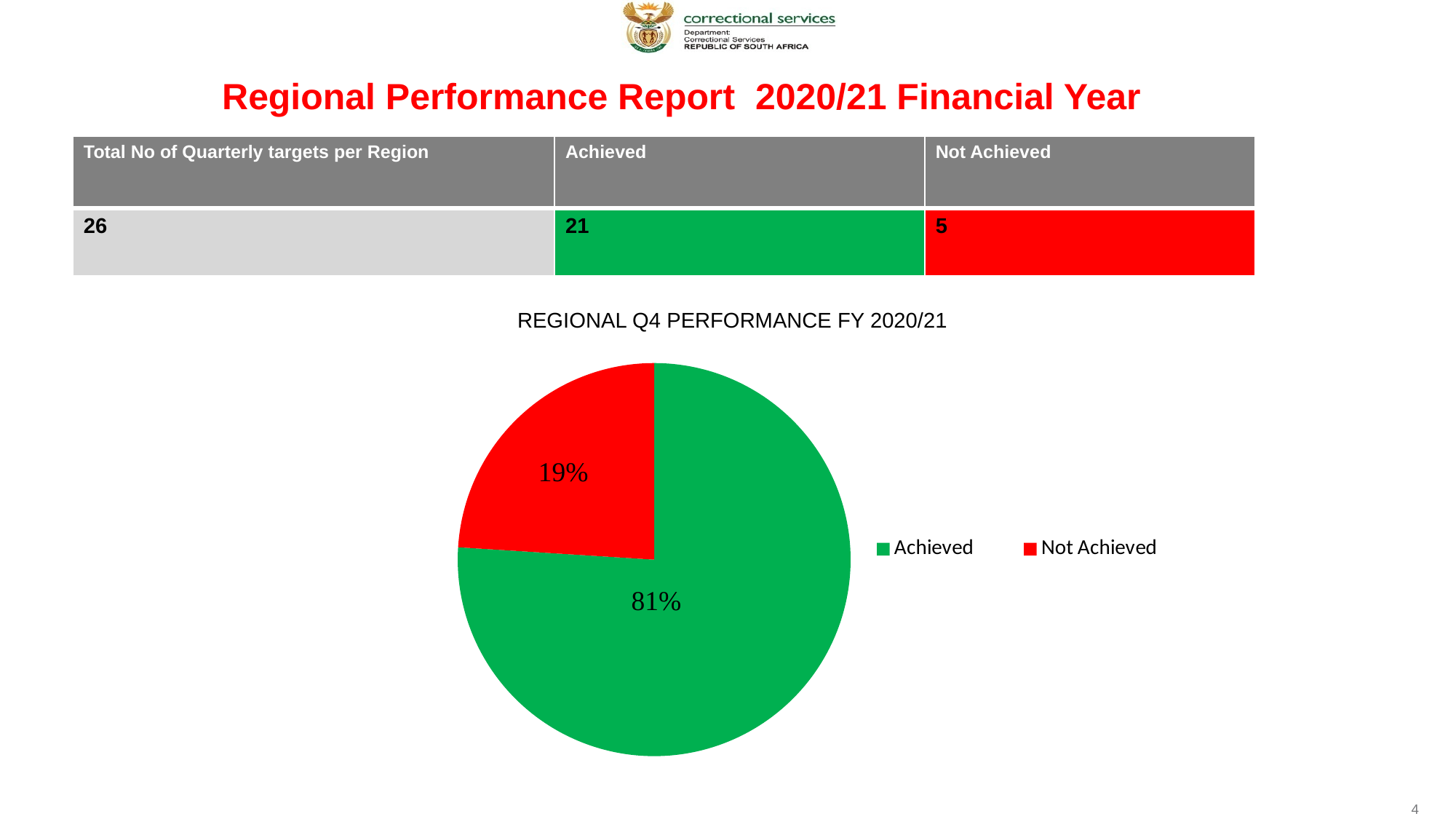

Regional Performance Report  2020/21 Financial Year
| Total No of Quarterly targets per Region | Achieved | Not Achieved |
| --- | --- | --- |
| 26 | 21 | 5 |
REGIONAL Q4 PERFORMANCE FY 2020/21

### Chart

| Category |  |
|---|---|
| Achieved | 19.0 |
| Not Achieved | 6.0 |
Total Nor of targets
Total Nor of targets